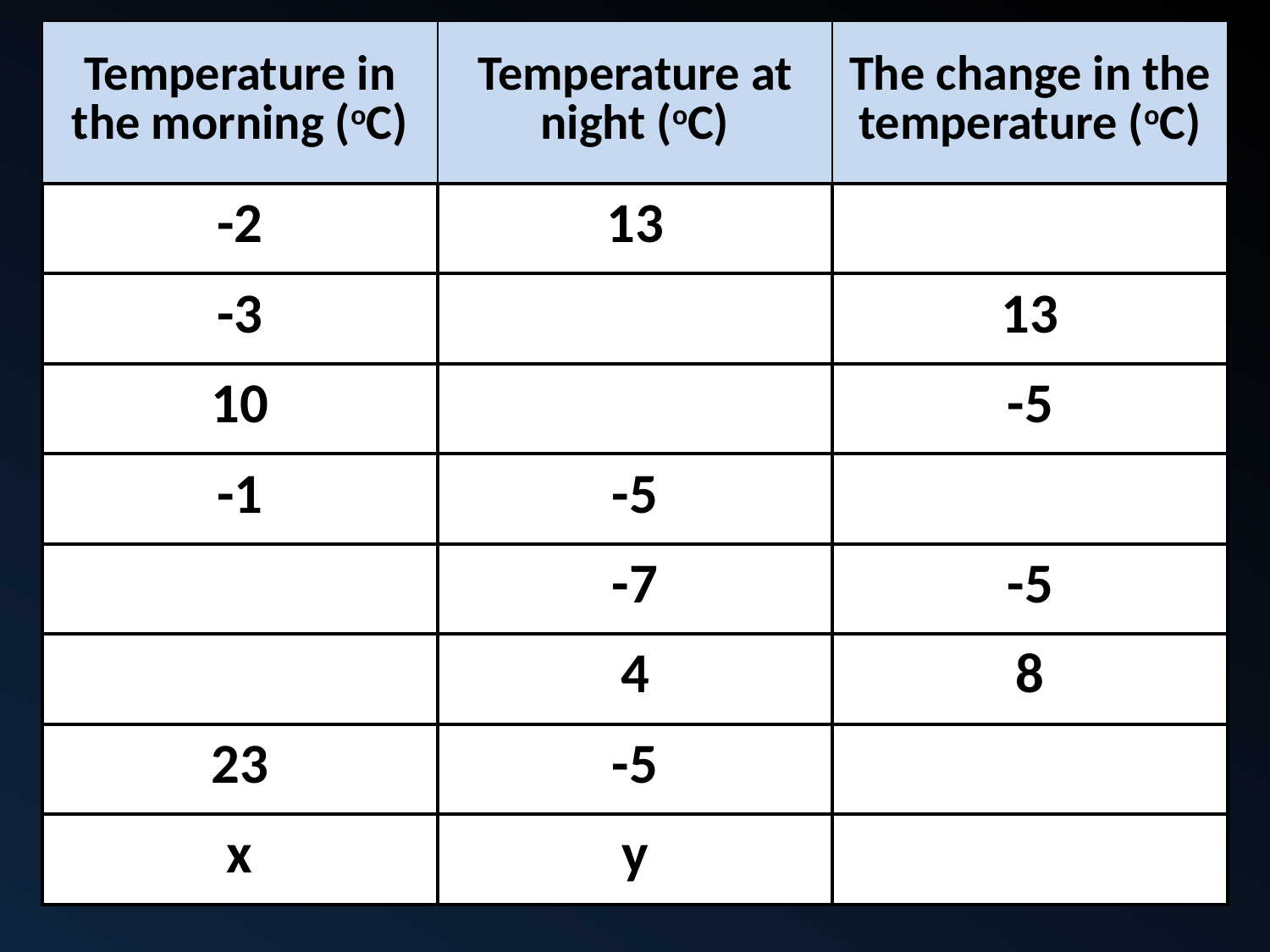

| Temperature in the morning (oC) | Temperature at night (oC) | The change in the temperature (oC) |
| --- | --- | --- |
| -2 | 13 |  |
| -3 |  | 13 |
| 10 |  | -5 |
| -1 | -5 |  |
|  | -7 | -5 |
|  | 4 | 8 |
| 23 | -5 |  |
| x | y |  |